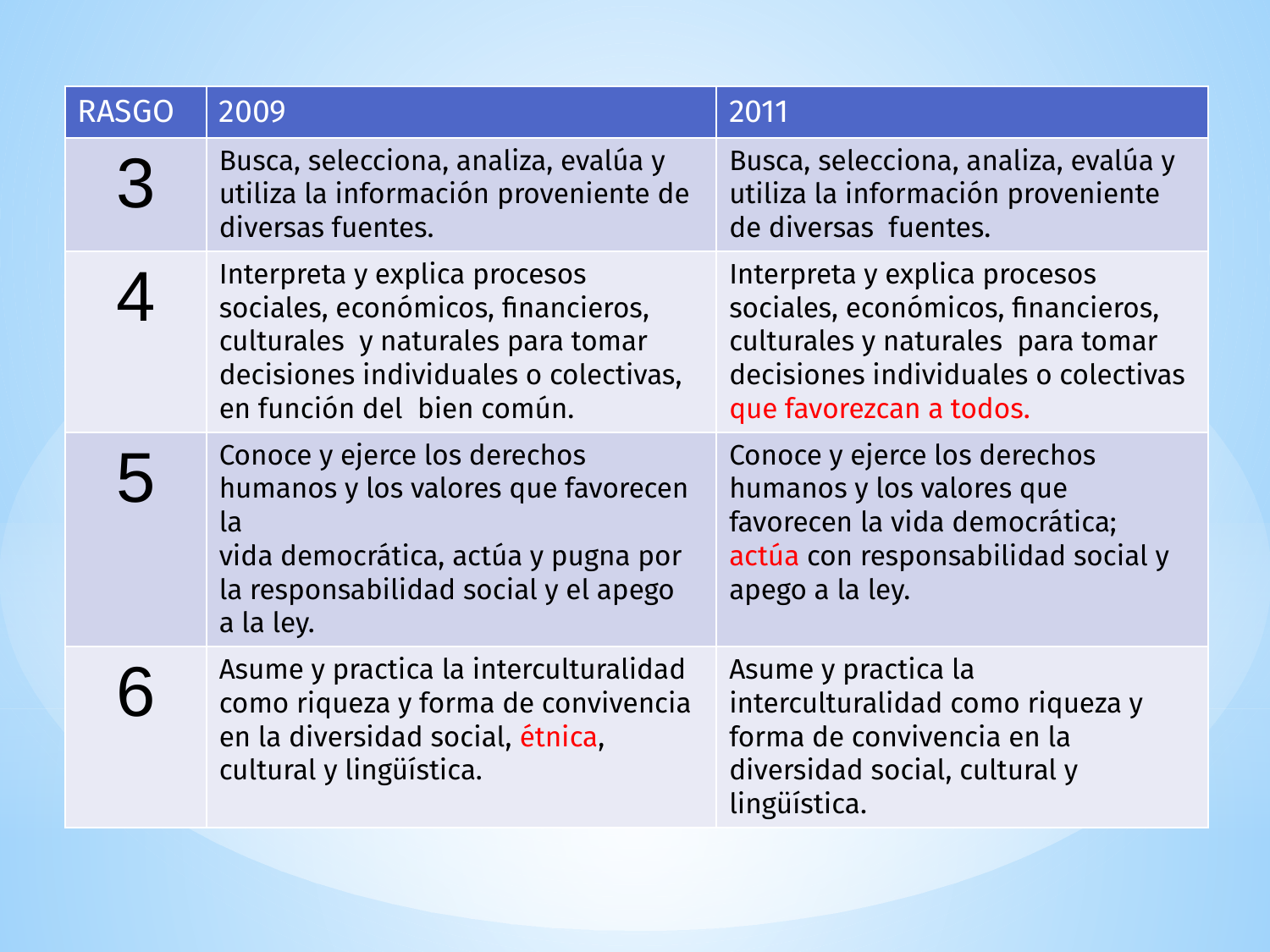

| RASGO | 2009 | 2011 |
| --- | --- | --- |
| 3 | Busca, selecciona, analiza, evalúa y utiliza la información proveniente de diversas fuentes. | Busca, selecciona, analiza, evalúa y utiliza la información proveniente de diversas fuentes. |
| 4 | Interpreta y explica procesos sociales, económicos, financieros, culturales y naturales para tomar decisiones individuales o colectivas, en función del bien común. | Interpreta y explica procesos sociales, económicos, financieros, culturales y naturales para tomar decisiones individuales o colectivas que favorezcan a todos. |
| 5 | Conoce y ejerce los derechos humanos y los valores que favorecen la vida democrática, actúa y pugna por la responsabilidad social y el apego a la ley. | Conoce y ejerce los derechos humanos y los valores que favorecen la vida democrática; actúa con responsabilidad social y apego a la ley. |
| 6 | Asume y practica la interculturalidad como riqueza y forma de convivencia en la diversidad social, étnica, cultural y lingüística. | Asume y practica la interculturalidad como riqueza y forma de convivencia en la diversidad social, cultural y lingüística. |